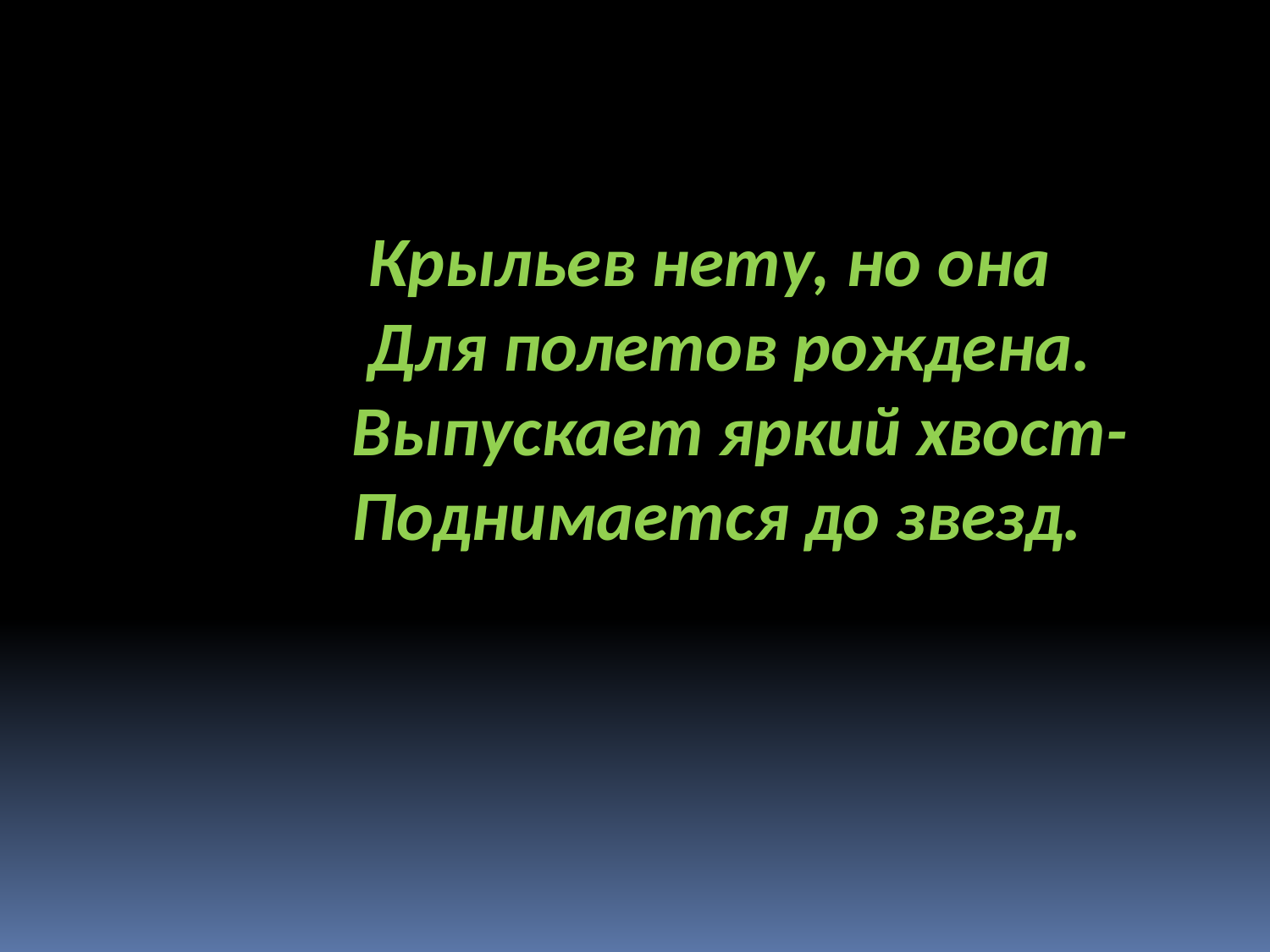

Крыльев нету, но она
                  Для полетов рождена.
                 Выпускает яркий хвост-
                 Поднимается до звезд.